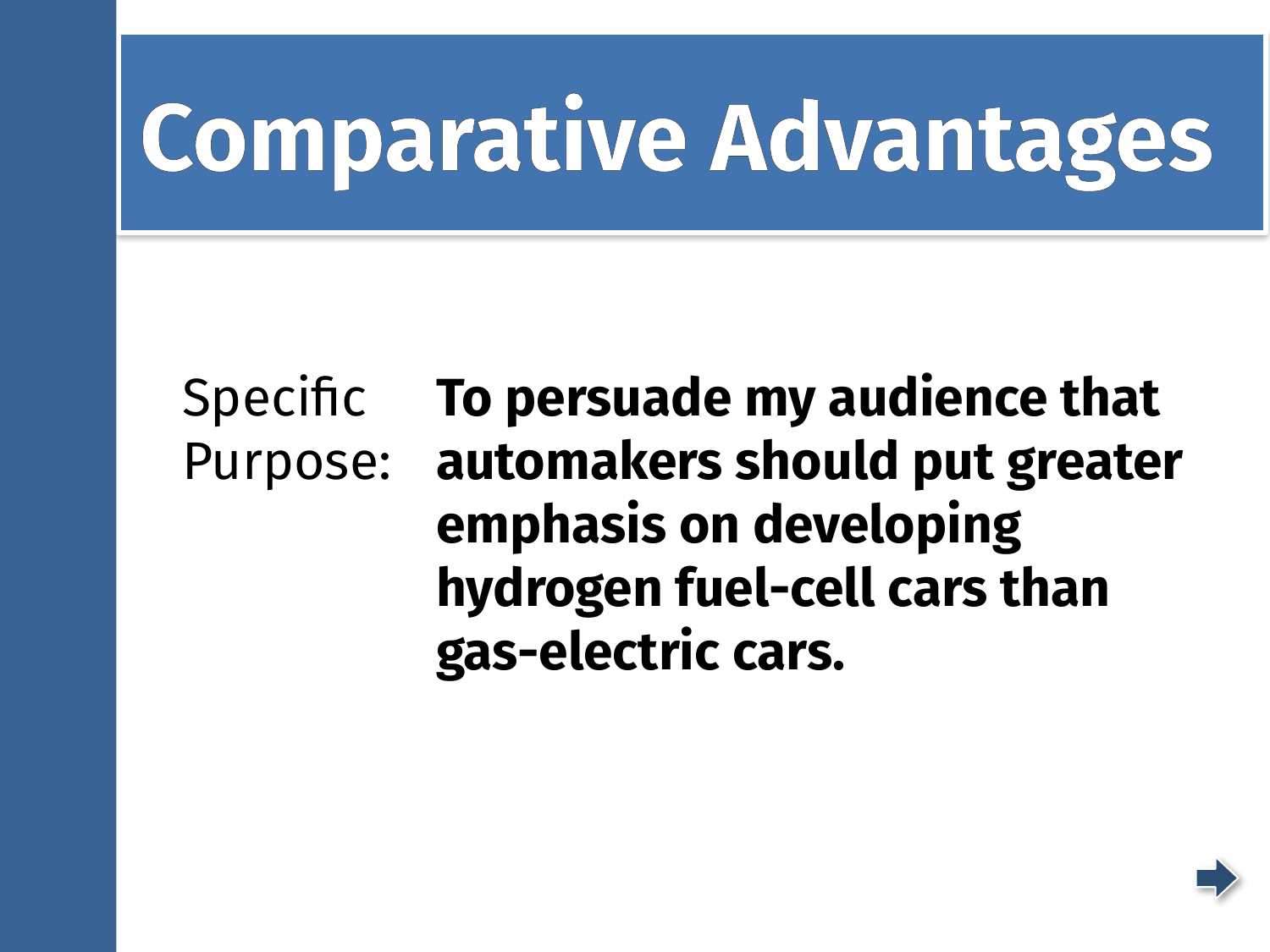

Comparative Advantages
| Specific Purpose: | To persuade my audience that automakers should put greater emphasis on developing hydrogen fuel-cell cars than gas-electric cars. |
| --- | --- |